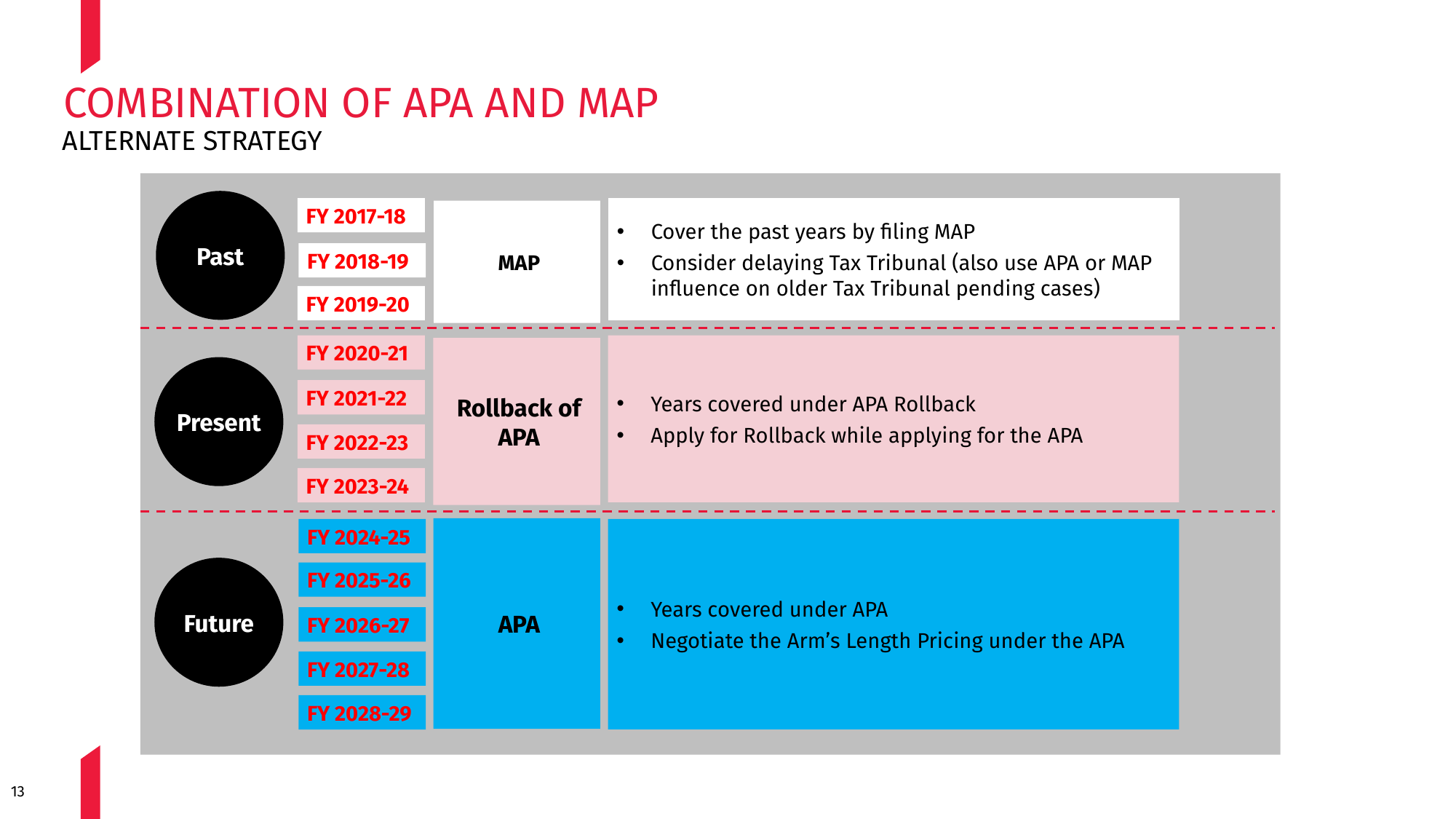

# COMBINATION OF APA AND MAP
ALTERNATE STRATEGY

Past
FY 2017-18
Cover the past years by filing MAP
Consider delaying Tax Tribunal (also use APA or MAP influence on older Tax Tribunal pending cases)
MAP
FY 2018-19
FY 2019-20
FY 2020-21
Years covered under APA Rollback
Apply for Rollback while applying for the APA
Rollback of APA
Present
FY 2021-22
FY 2022-23
FY 2023-24
APA
FY 2024-25
Years covered under APA
Negotiate the Arm’s Length Pricing under the APA
Future
FY 2025-26
FY 2026-27
FY 2027-28
FY 2028-29
13